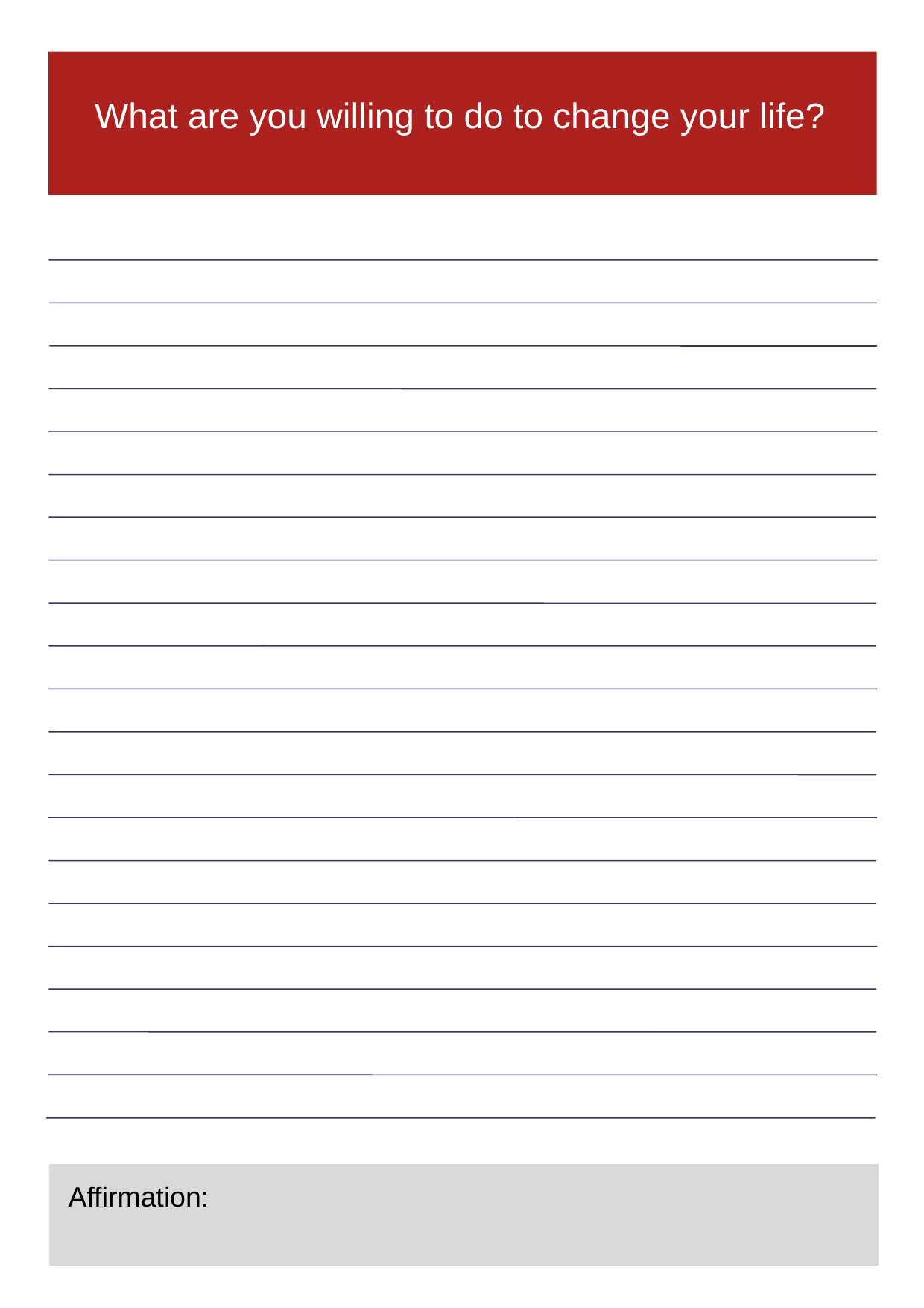

What are you willing to do to change your life?

Affirmation: